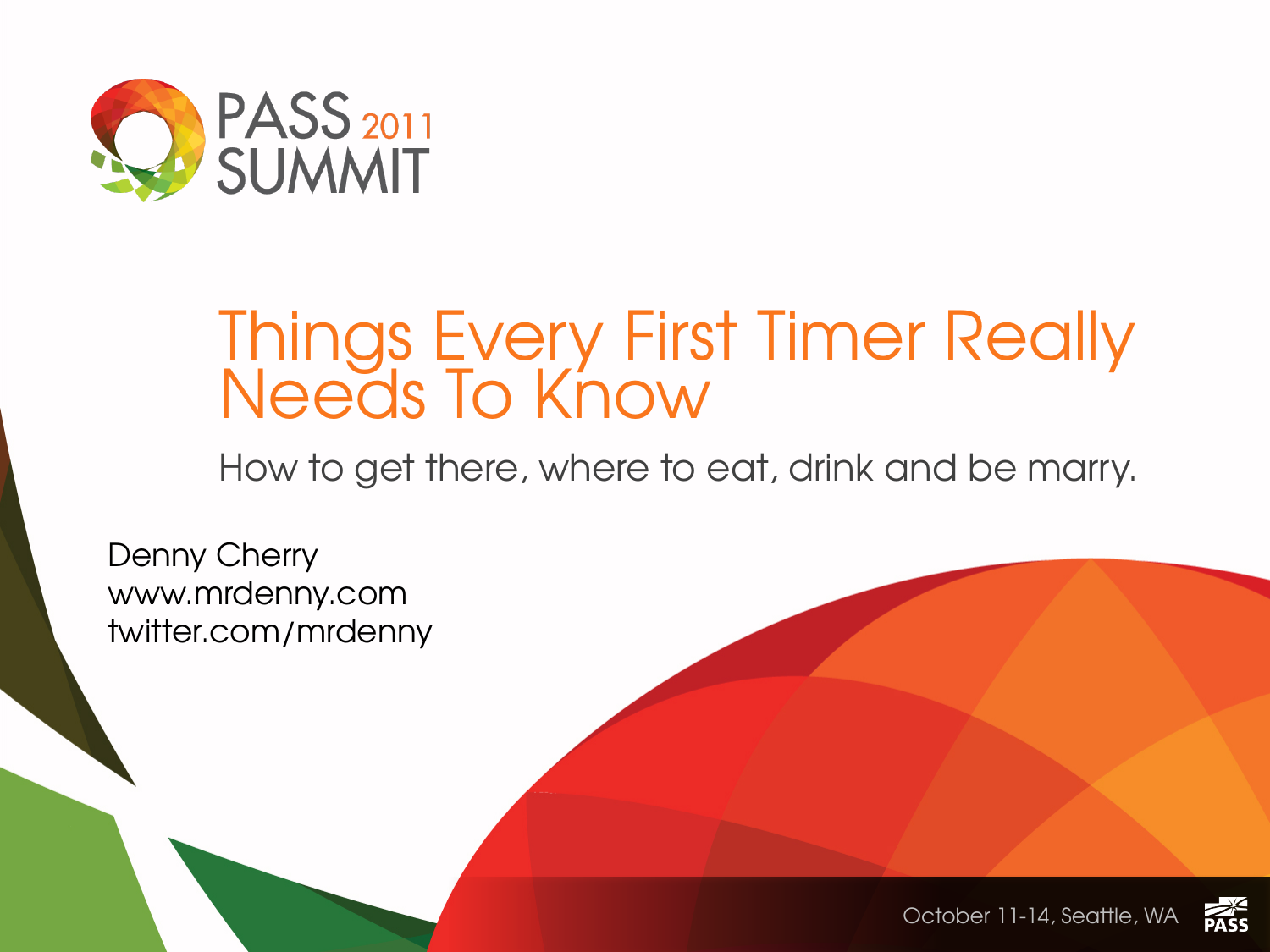

# Things Every First Timer Really Needs To Know
How to get there, where to eat, drink and be marry.
Denny Cherry
www.mrdenny.com
twitter.com/mrdenny